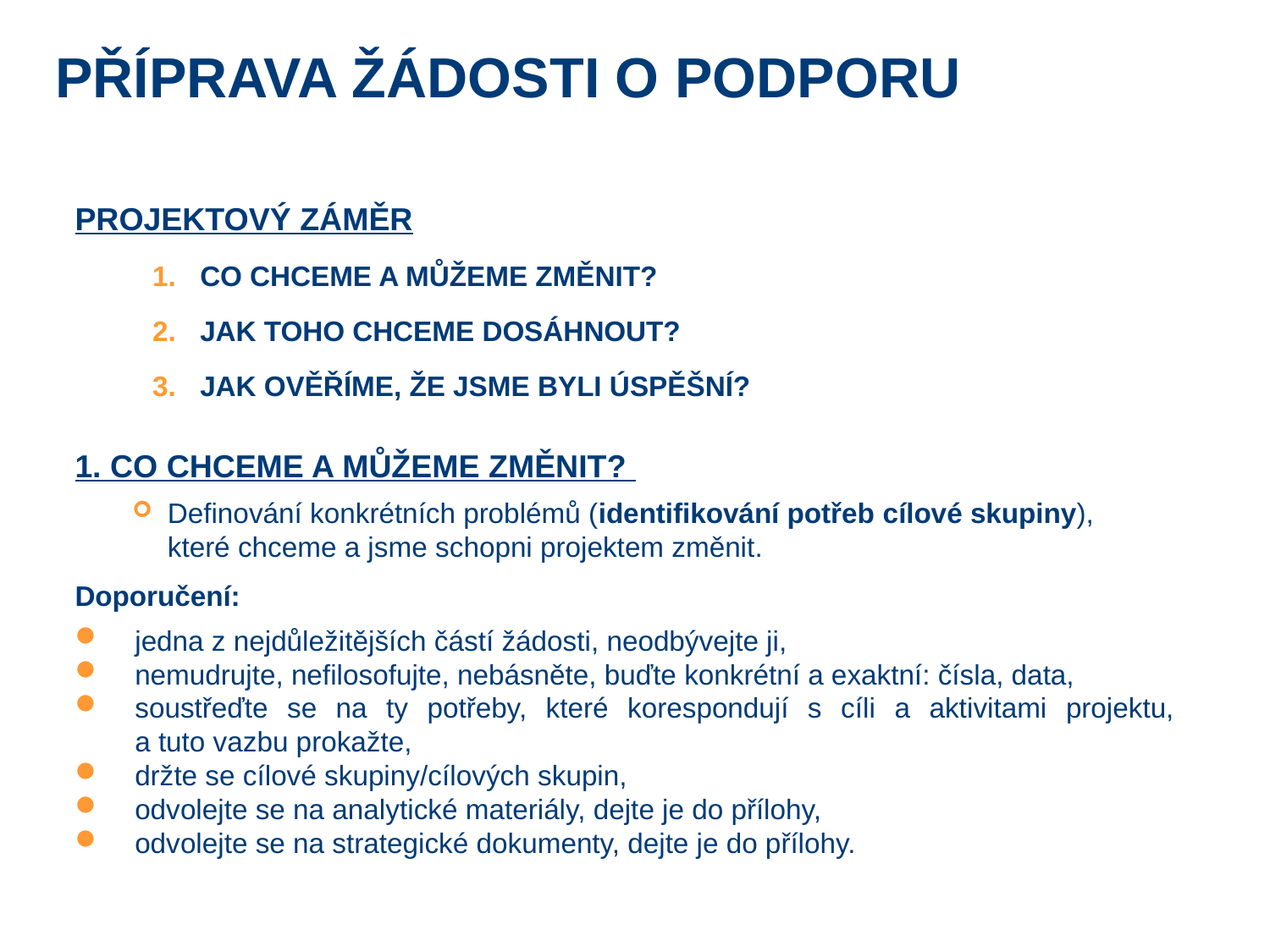

# Příprava žádosti o podporu
PROJEKTOVÝ ZÁMĚR
Co chceme a můžeme změnit?
Jak toho chceme dosáhnout?
Jak ověříme, že jsme byli úspěšní?
1. Co chceme a můžeme změnit?
Definování konkrétních problémů (identifikování potřeb cílové skupiny),
které chceme a jsme schopni projektem změnit.
Doporučení:
jedna z nejdůležitějších částí žádosti, neodbývejte ji,
nemudrujte, nefilosofujte, nebásněte, buďte konkrétní a exaktní: čísla, data,
soustřeďte se na ty potřeby, které korespondují s cíli a aktivitami projektu,
a tuto vazbu prokažte,
držte se cílové skupiny/cílových skupin,
odvolejte se na analytické materiály, dejte je do přílohy,
odvolejte se na strategické dokumenty, dejte je do přílohy.

2